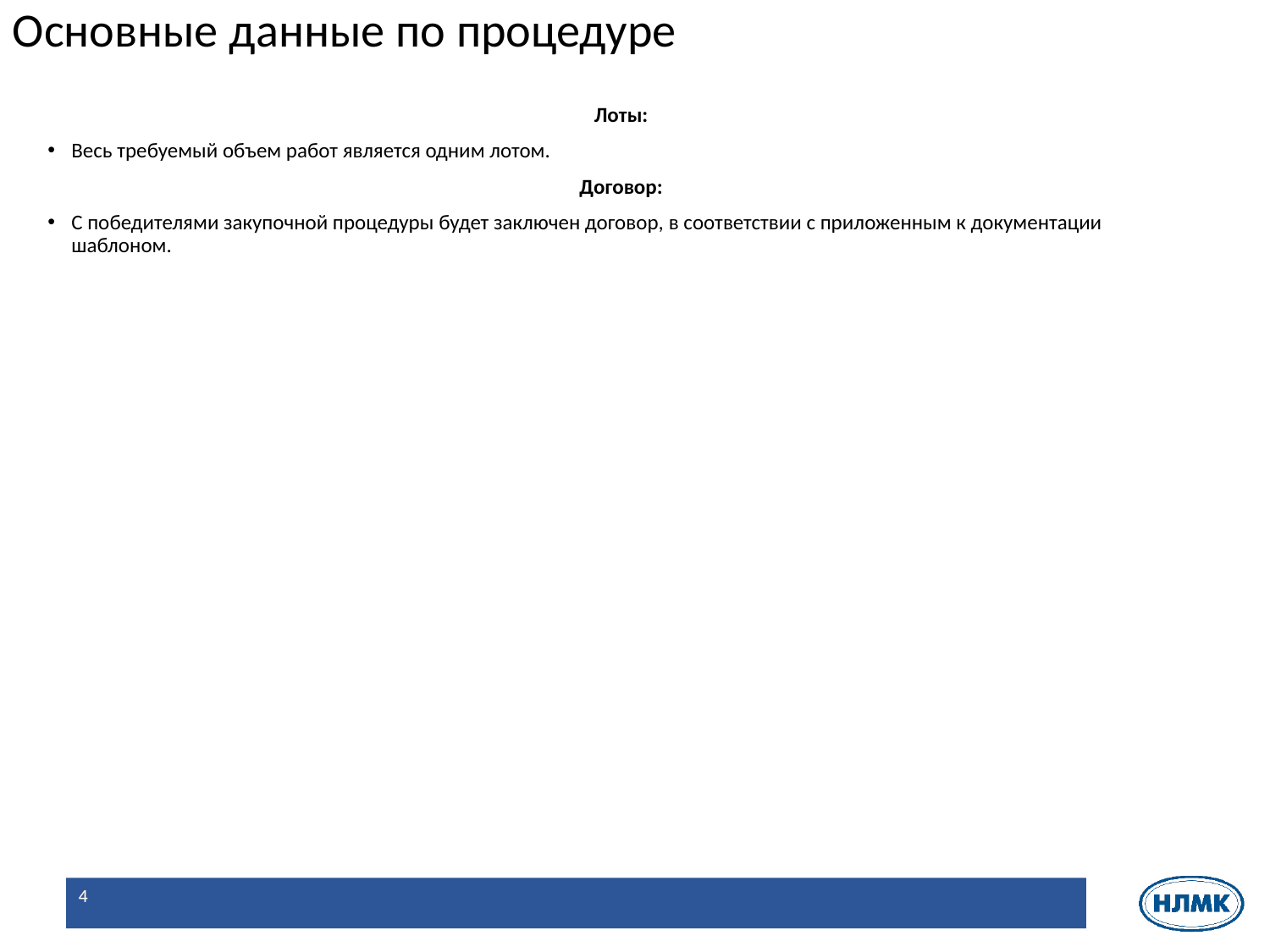

Основные данные по процедуре

Лоты:
Весь требуемый объем работ является одним лотом.
Договор:
С победителями закупочной процедуры будет заключен договор, в соответствии с приложенным к документации шаблоном.